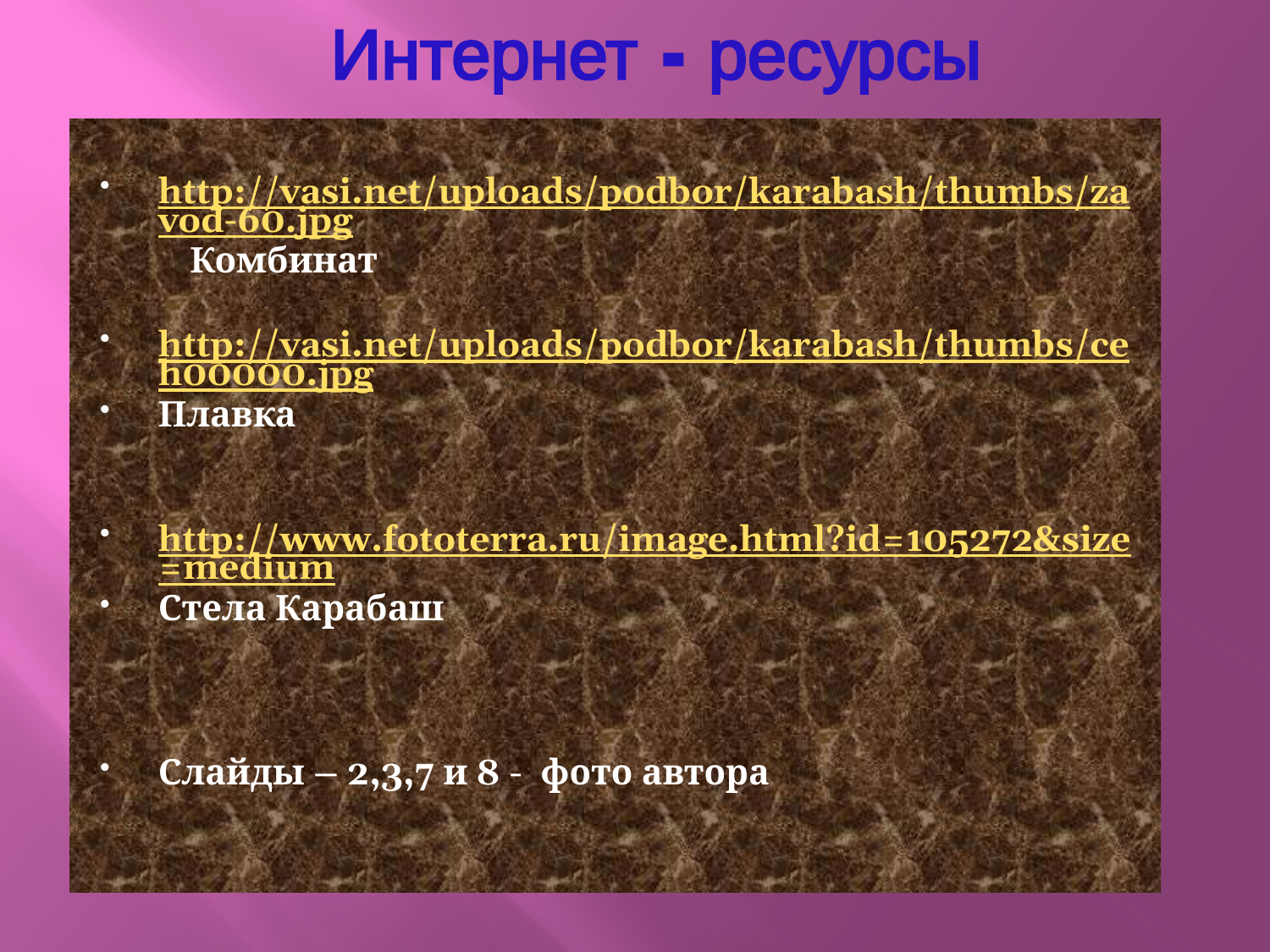

# Интернет - ресурсы

http://vasi.net/uploads/podbor/karabash/thumbs/zavod-60.jpg
          Комбинат

http://vasi.net/uploads/podbor/karabash/thumbs/ceh00000.jpg
Плавка

http://www.fototerra.ru/image.html?id=105272&size=medium
Стела Карабаш

Слайды – 2,3,7 и 8 -  фото автора